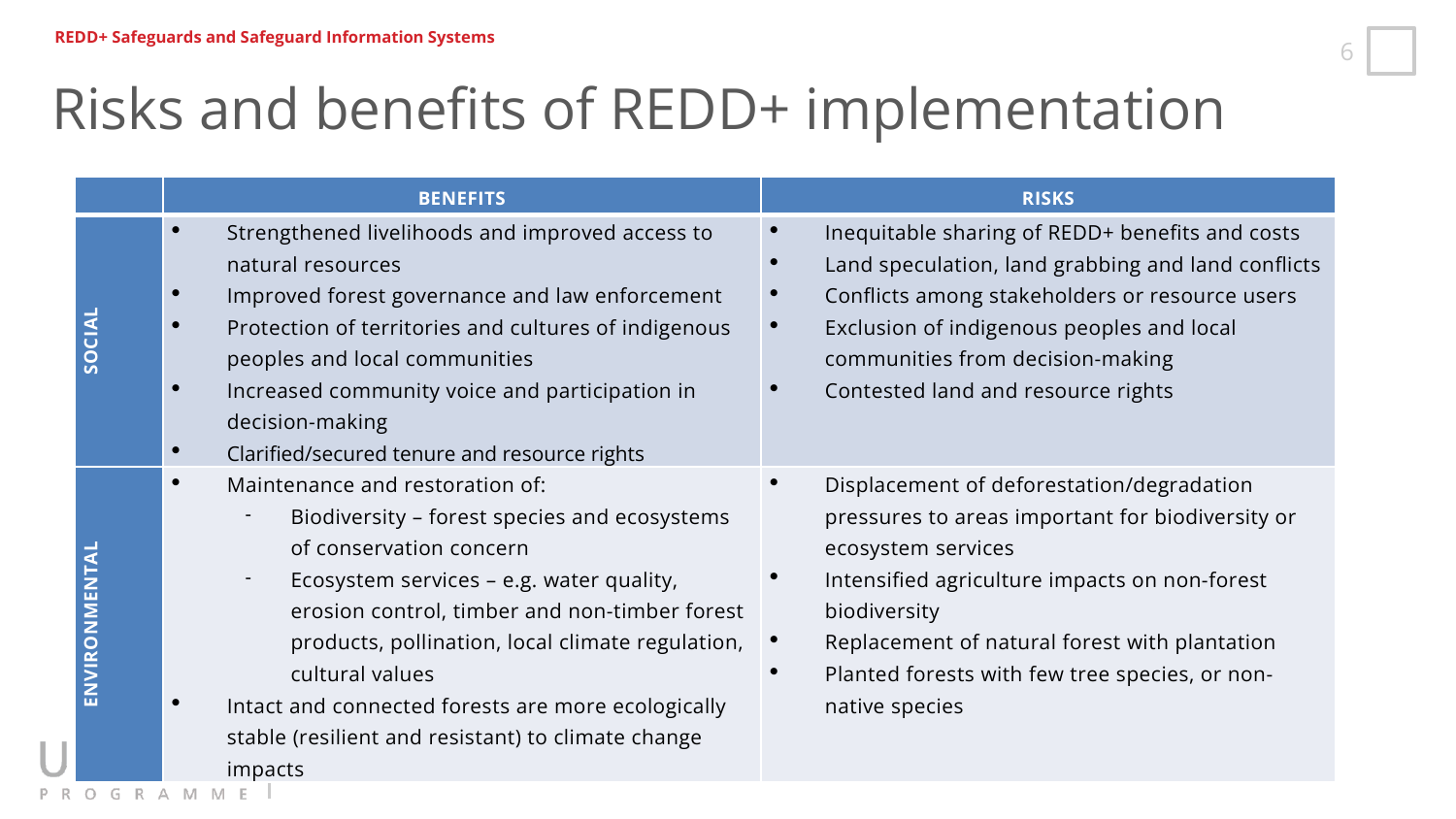

REDD+ Safeguards and Safeguard Information Systems
Risks and benefits of REDD+ implementation
|  | Benefits | Risks |
| --- | --- | --- |
| Social | Strengthened livelihoods and improved access to natural resources Improved forest governance and law enforcement Protection of territories and cultures of indigenous peoples and local communities Increased community voice and participation in decision-making Clarified/secured tenure and resource rights | Inequitable sharing of REDD+ benefits and costs Land speculation, land grabbing and land conflicts Conflicts among stakeholders or resource users Exclusion of indigenous peoples and local communities from decision-making Contested land and resource rights |
| Environmental | Maintenance and restoration of: Biodiversity – forest species and ecosystems of conservation concern Ecosystem services – e.g. water quality, erosion control, timber and non-timber forest products, pollination, local climate regulation, cultural values Intact and connected forests are more ecologically stable (resilient and resistant) to climate change impacts | Displacement of deforestation/degradation pressures to areas important for biodiversity or ecosystem services Intensified agriculture impacts on non-forest biodiversity Replacement of natural forest with plantation Planted forests with few tree species, or non-native species |